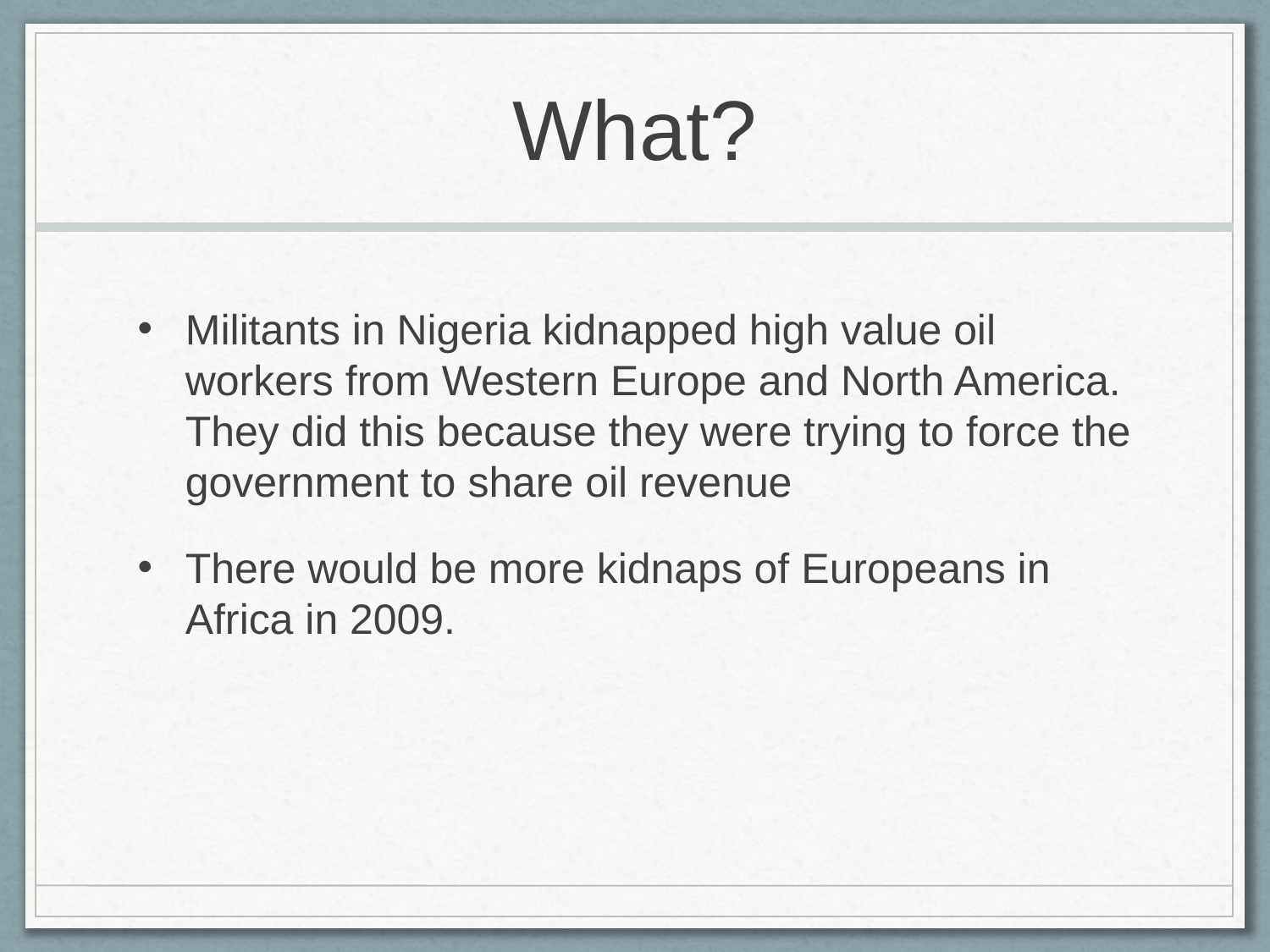

# What?
Militants in Nigeria kidnapped high value oil workers from Western Europe and North America. They did this because they were trying to force the government to share oil revenue
There would be more kidnaps of Europeans in Africa in 2009.